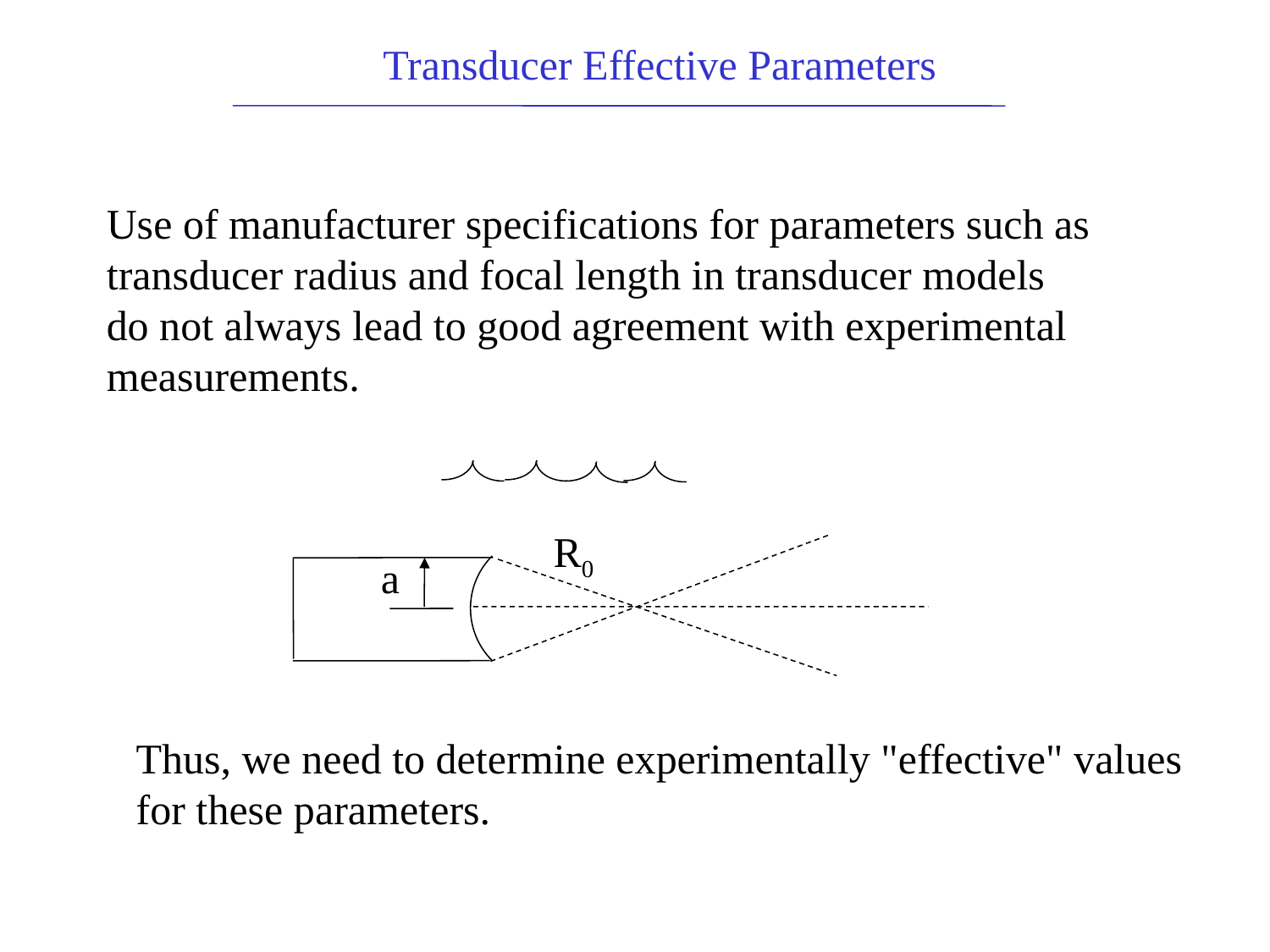

Transducer Effective Parameters

Use of manufacturer specifications for parameters such as
transducer radius and focal length in transducer models
do not always lead to good agreement with experimental
measurements.

R0

a

Thus, we need to determine experimentally "effective" values
for these parameters.